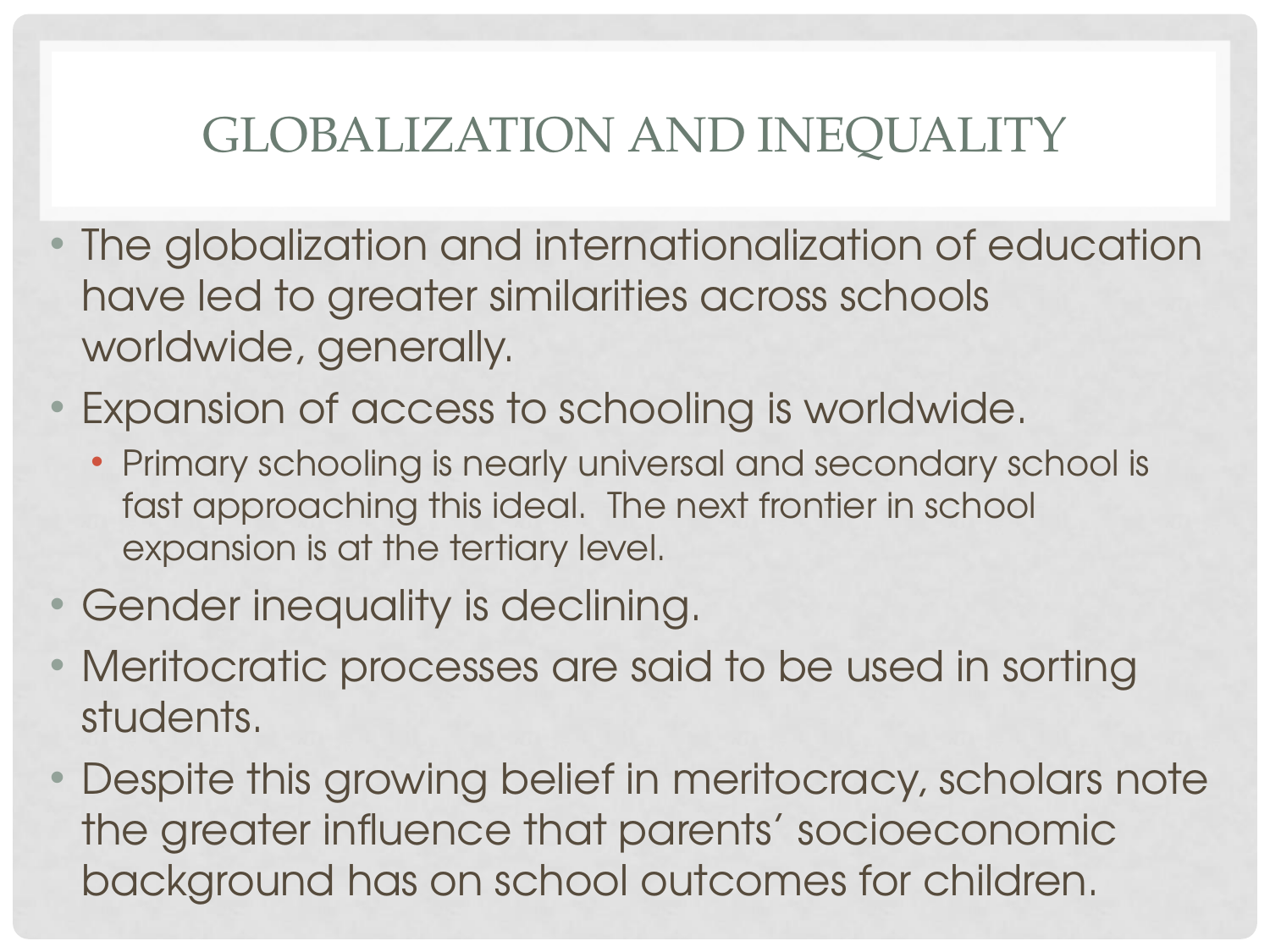

# GLOBALIZATION AND INEQUALITY
The globalization and internationalization of education have led to greater similarities across schools worldwide, generally.
Expansion of access to schooling is worldwide.
Primary schooling is nearly universal and secondary school is fast approaching this ideal.  The next frontier in school expansion is at the tertiary level.
Gender inequality is declining.
Meritocratic processes are said to be used in sorting students.
Despite this growing belief in meritocracy, scholars note the greater influence that parents’ socioeconomic background has on school outcomes for children.